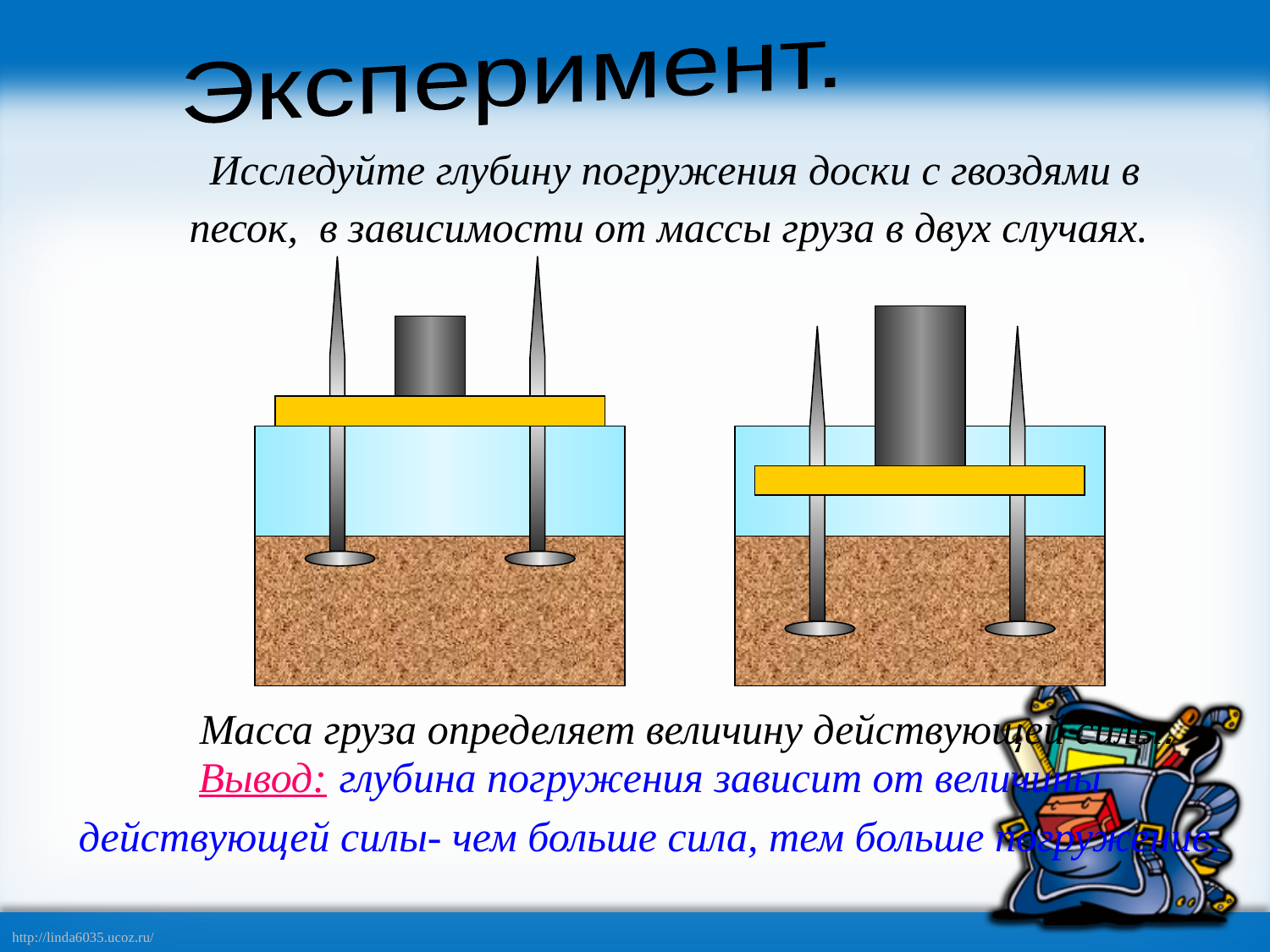

Эксперимент.
Исследуйте глубину погружения доски с гвоздями в песок,  в зависимости от массы груза в двух случаях.

Вывод: глубина погружения зависит от величины действующей силы- чем больше сила, тем больше погружение.
Масса груза определяет величину действующей силы.